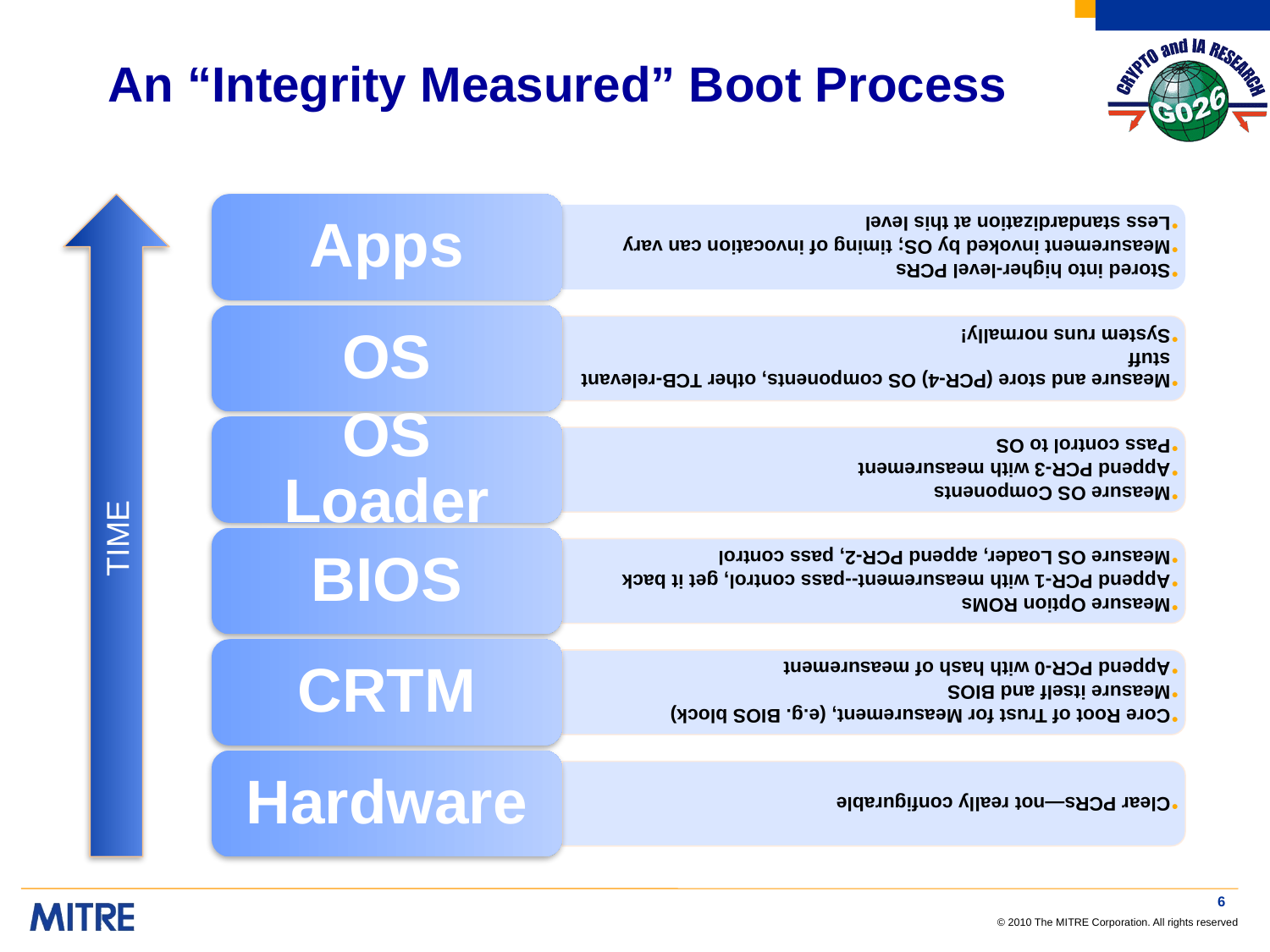

# An “Integrity Measured” Boot Process
TIME
Stored into higher-level PCRs
Measurement invoked by OS; timing of invocation can vary
Less standardization at this level
Apps
Measure and store (PCR-4) OS components, other TCB-relevant stuff
System runs normally!
OS
Measure OS Components
Append PCR-3 with measurement
Pass control to OS
OS Loader
Measure Option ROMs
Append PCR-1 with measurement--pass control, get it back
Measure OS Loader, append PCR-2, pass control
BIOS
Core Root of Trust for Measurement, (e.g. BIOS block)
Measure itself and BIOS
Append PCR-0 with hash of measurement
CRTM
Clear PCRs—not really configurable
Hardware
6